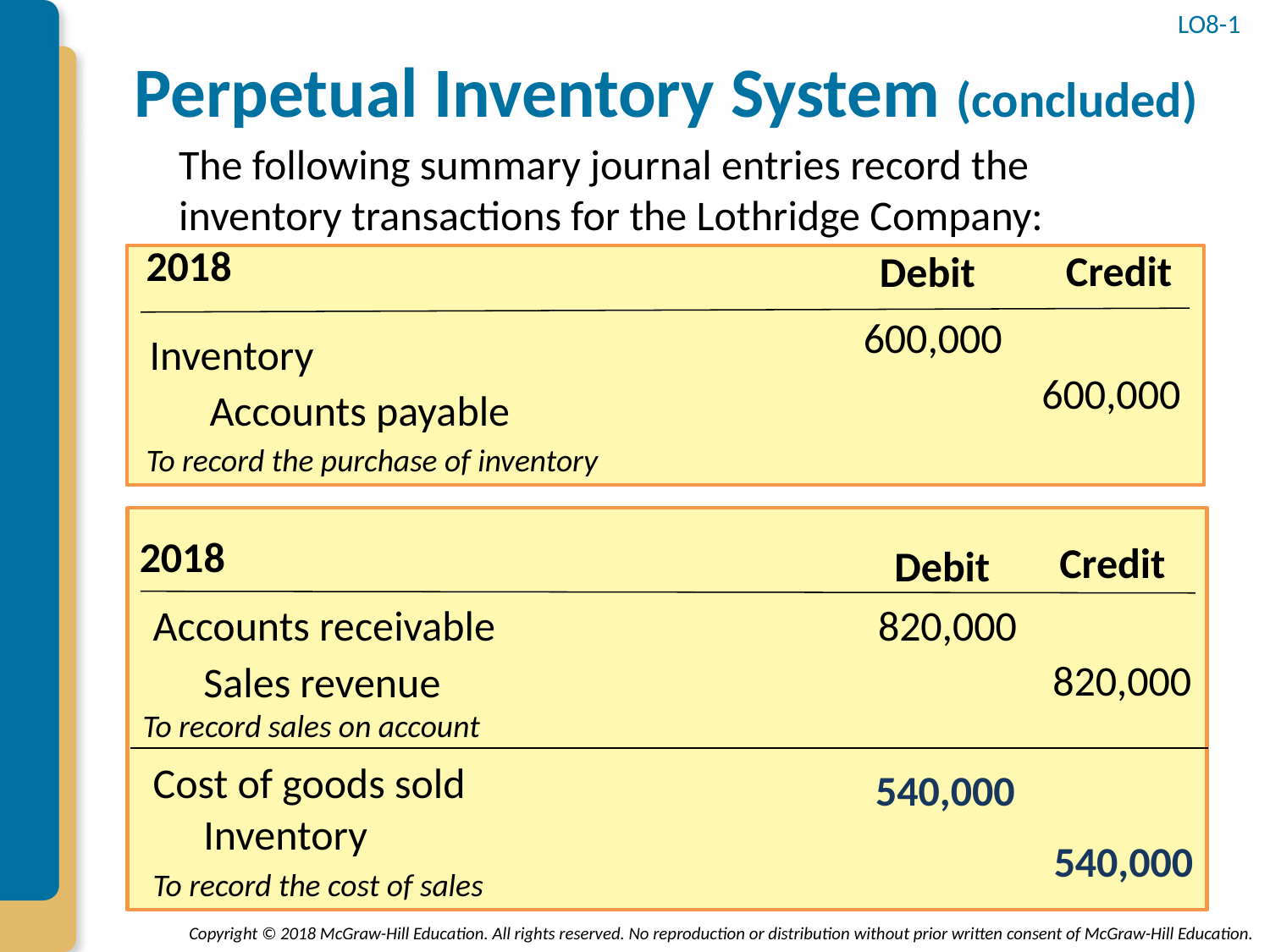

LO8-1
# Perpetual Inventory System (concluded)
The following summary journal entries record the inventory transactions for the Lothridge Company:
2018

Credit
Debit

600,000
Inventory
600,000
Accounts payable
To record the purchase of inventory

2018

Credit
Debit
820,000
Accounts receivable
820,000
Sales revenue
To record sales on account
Cost of goods sold
540,000
Inventory
540,000
To record the cost of sales